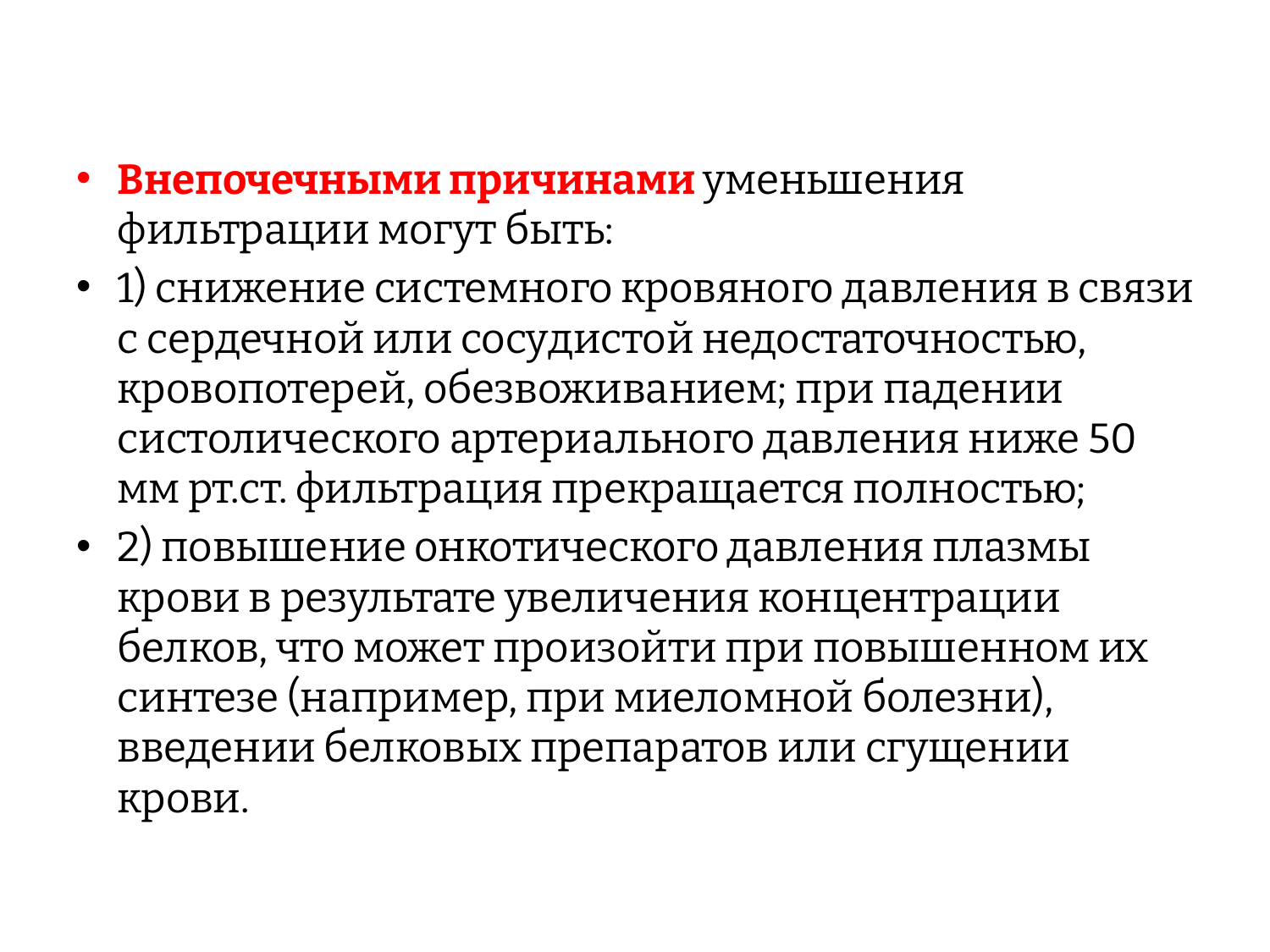

#
Внепочечными причинами уменьшения фильтрации могут быть:
1) снижение системного кровяного давления в связи с сердечной или сосудистой недостаточностью, кровопотерей, обезвоживанием; при падении систолического артериального давления ниже 50 мм рт.ст. фильтрация прекращается полностью;
2) повышение онкотического давления плазмы крови в результате увеличения концентрации белков, что может произойти при повышенном их синтезе (например, при миеломной болезни), введении белковых препаратов или сгущении крови.